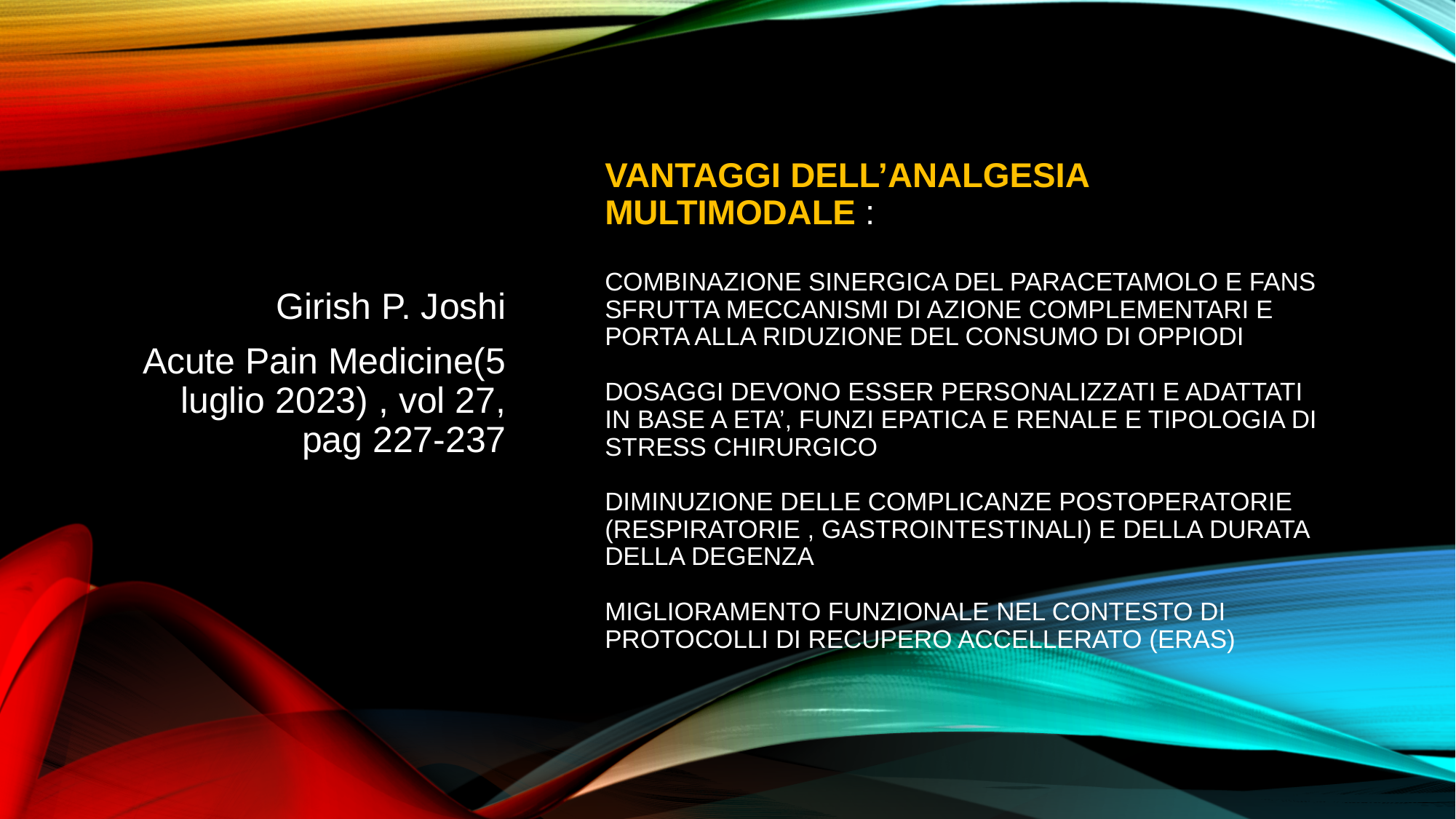

Girish P. Joshi
Acute Pain Medicine(5 luglio 2023) , vol 27, pag 227-237
# Vantaggi dell’analgesia multimodale : combinazione sinergica del paracetamolo e fans sfrutta meccanismi di azione complementari e porta alla riduzione del consumo di oppiodi dosaggi devono esser personalizzati e adattati in base a eta’, funzi epatica e renale e tipologia di stress chirurgico diminuzione delle complicanze postoperatorie (respiratorie , gastrointestinali) e della durata della degenza miglioramento funzionale nel contesto di protocolli di recupero accellerato (eras)